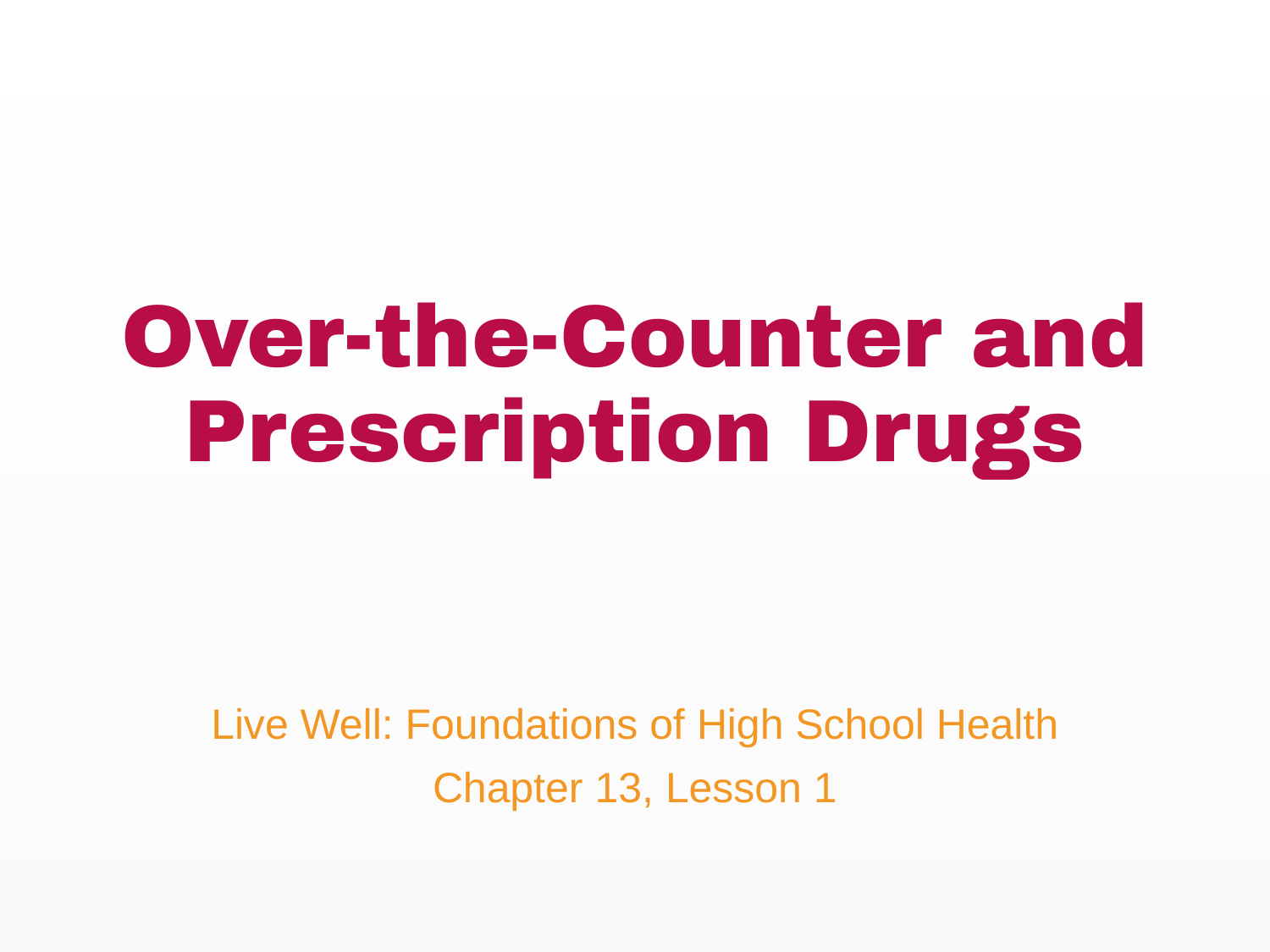

# Over-the-Counter and Prescription Drugs
Live Well: Foundations of High School Health
Chapter 13, Lesson 1